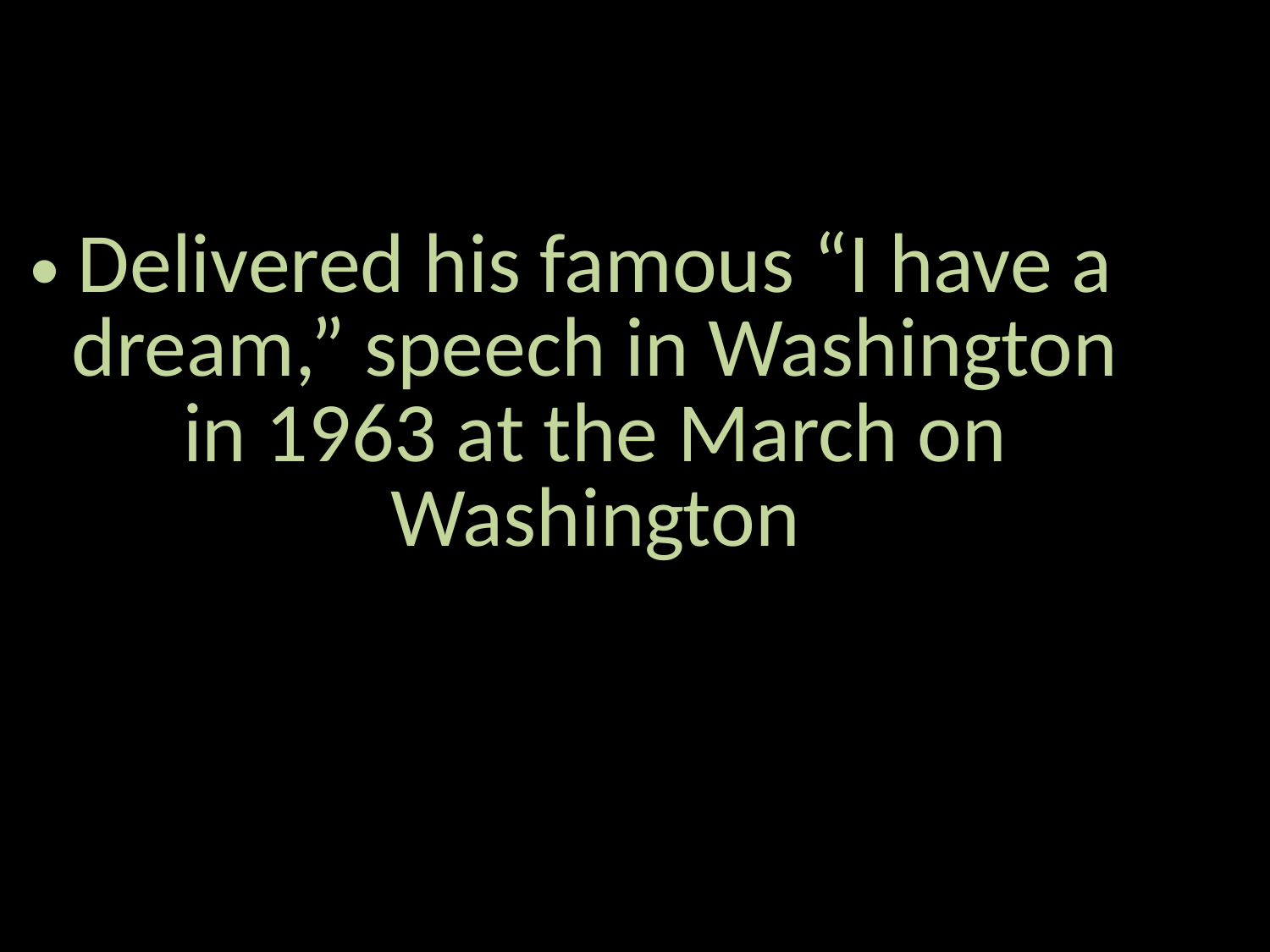

Delivered his famous “I have a dream,” speech in Washington in 1963 at the March on Washington